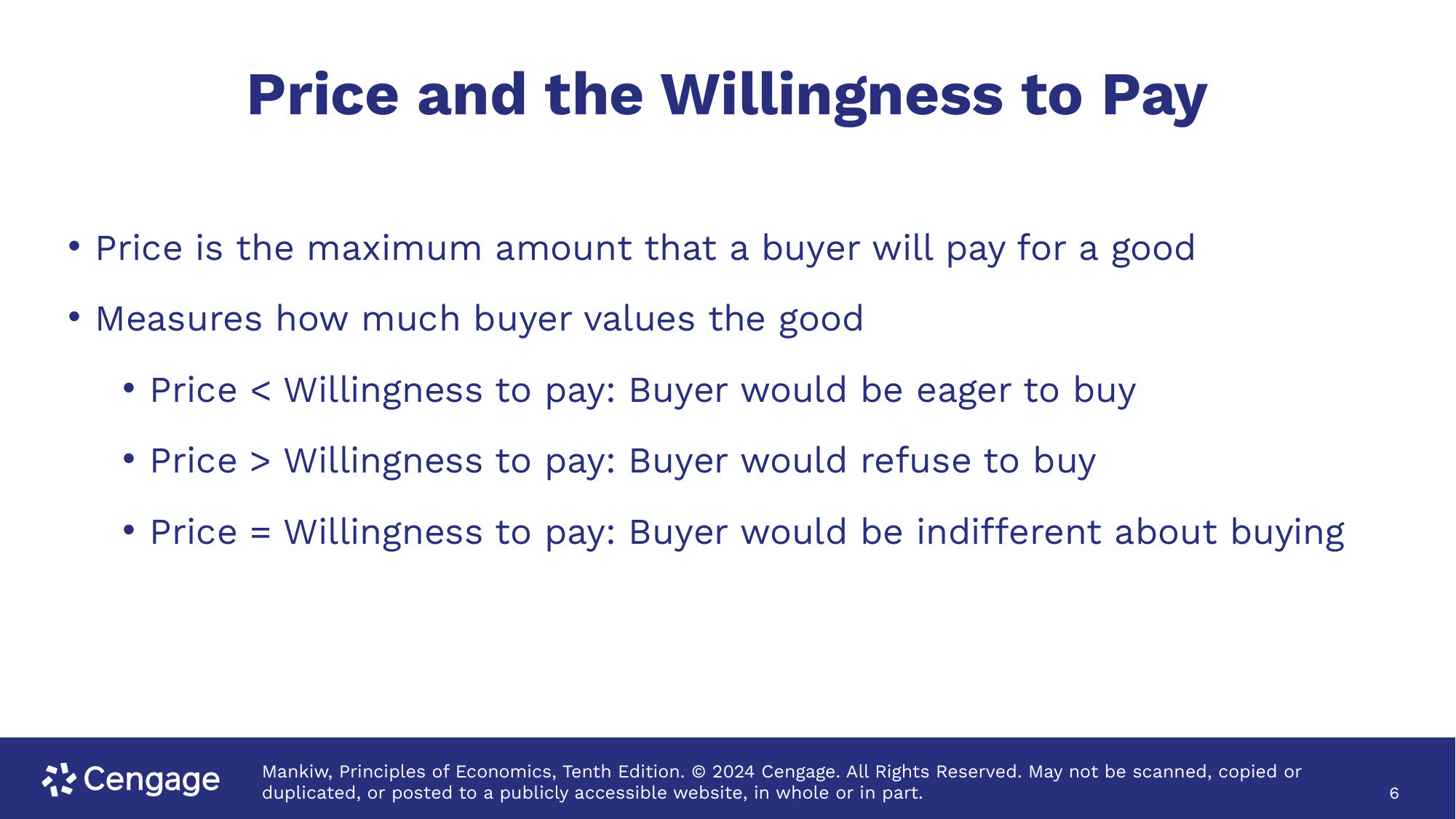

# Price and the Willingness to Pay
Price is the maximum amount that a buyer will pay for a good
Measures how much buyer values the good
Price < Willingness to pay: Buyer would be eager to buy
Price > Willingness to pay: Buyer would refuse to buy
Price = Willingness to pay: Buyer would be indifferent about buying